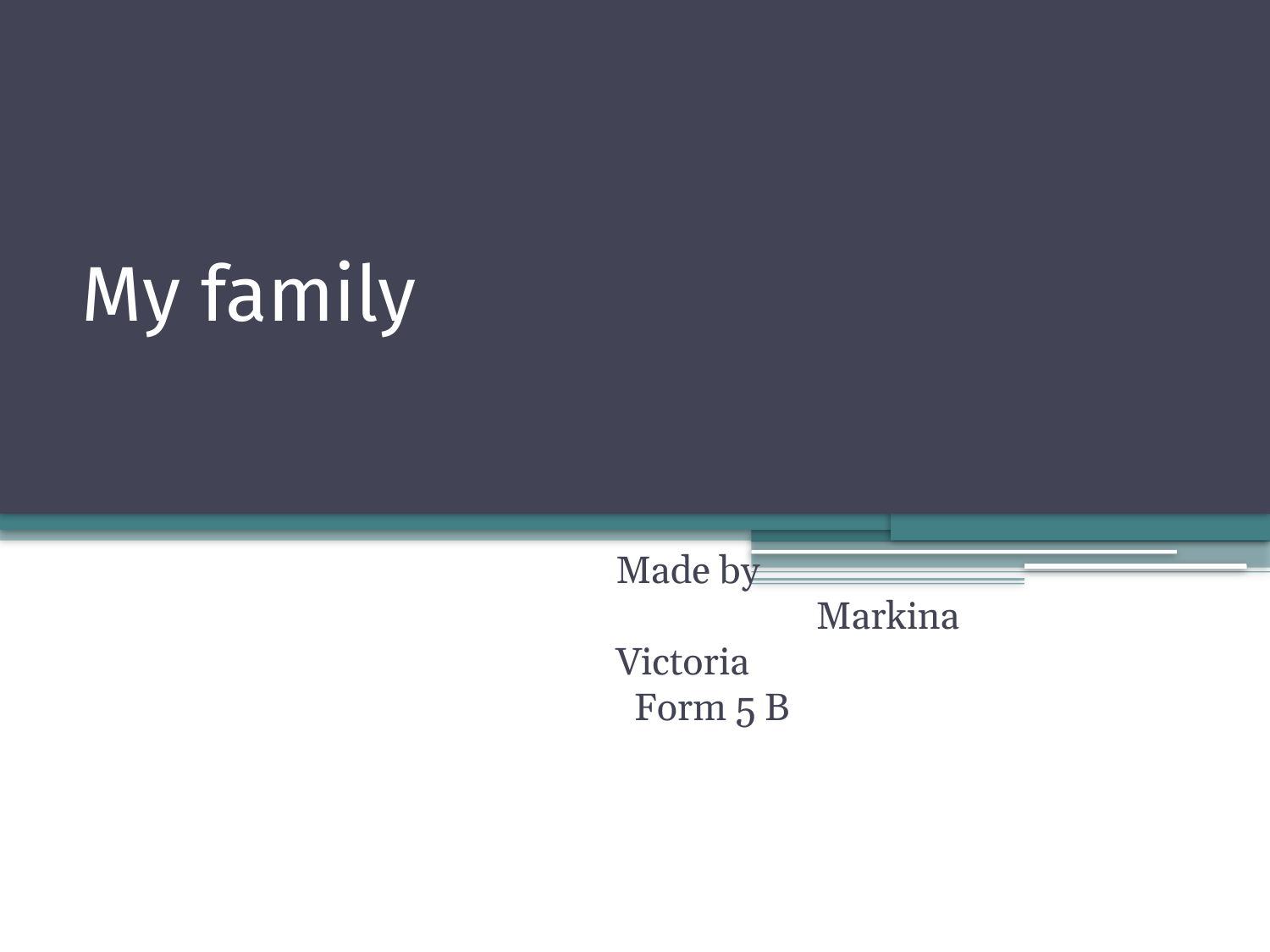

# My family
Made by                                                Markina   Victoria                             Form 5 B